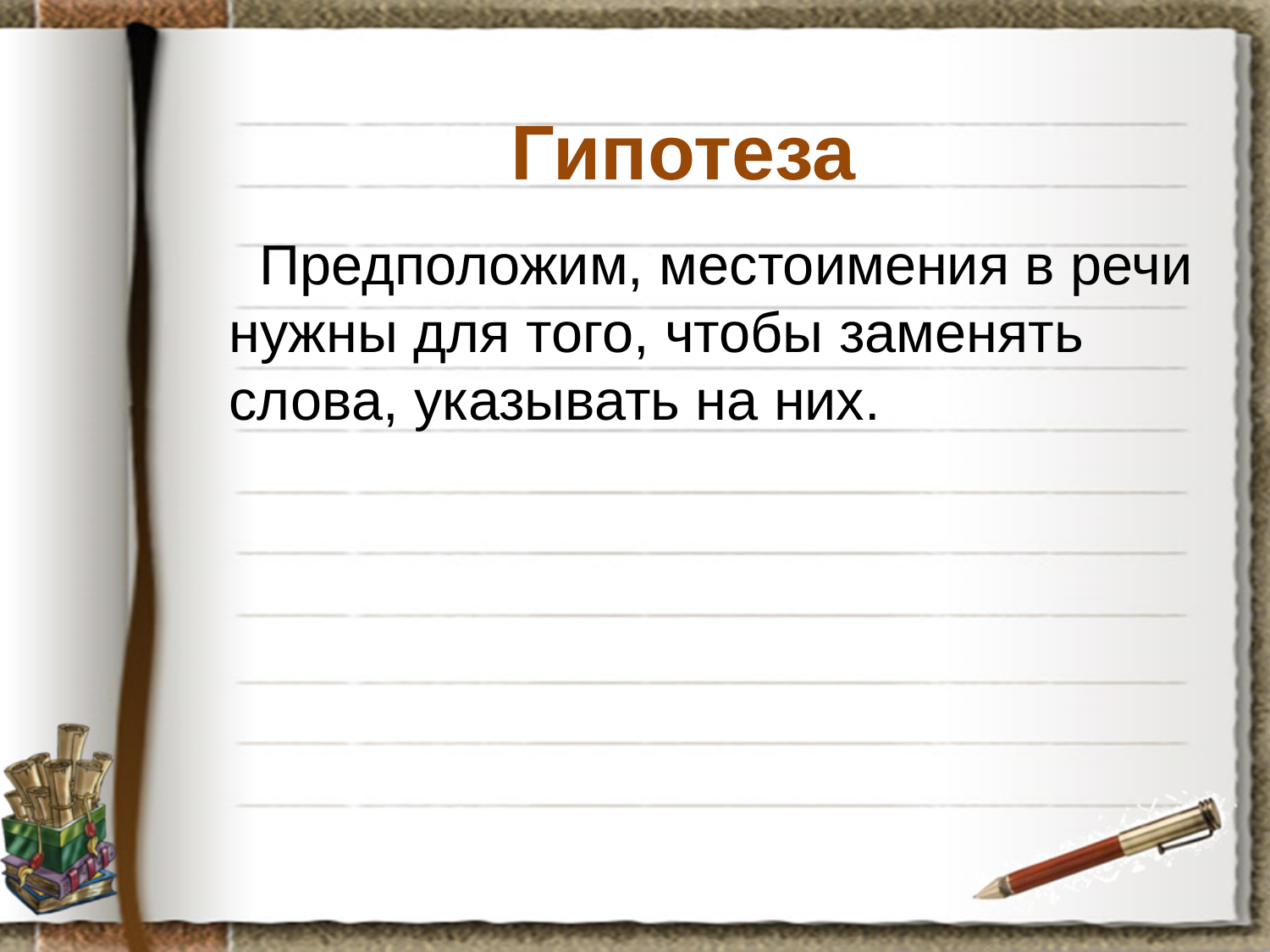

# Гипотеза
     Предположим, местоимения в речи нужны для того, чтобы заменять слова, указывать на них.